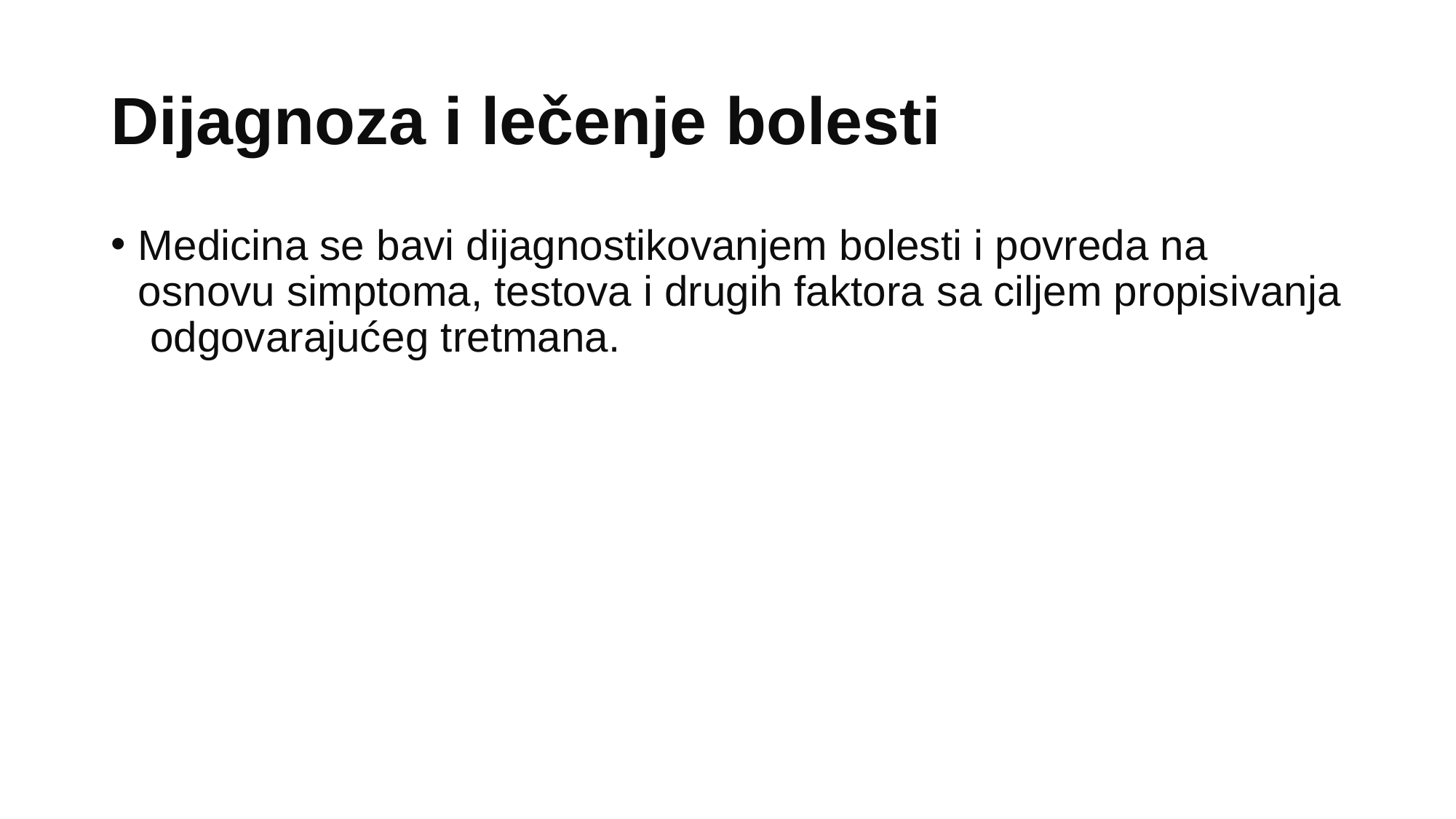

# Dijagnoza i lečenje bolesti
Medicina se bavi dijagnostikovanjem bolesti i povreda na osnovu simptoma, testova i drugih faktora sa ciljem propisivanja  odgovarajućeg tretmana.